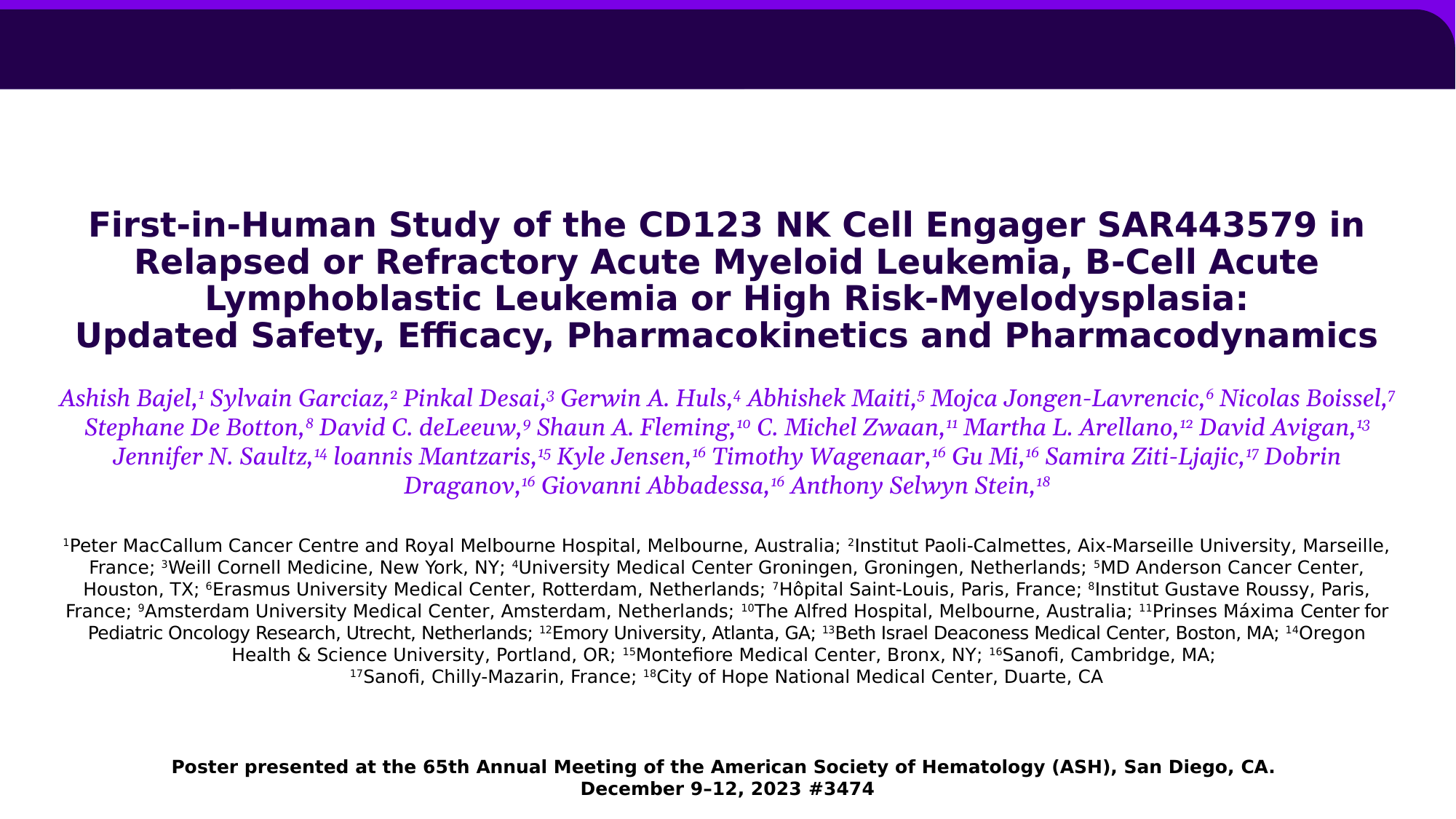

# First-in-Human Study of the CD123 NK Cell Engager SAR443579 in Relapsed or Refractory Acute Myeloid Leukemia, B-Cell Acute Lymphoblastic Leukemia or High Risk-Myelodysplasia: Updated Safety, Efficacy, Pharmacokinetics and Pharmacodynamics
Ashish Bajel,1 Sylvain Garciaz,2 Pinkal Desai,3 Gerwin A. Huls,4 Abhishek Maiti,5 Mojca Jongen-Lavrencic,6 Nicolas Boissel,7 Stephane De Botton,8 David C. deLeeuw,9 Shaun A. Fleming,10 C. Michel Zwaan,11 Martha L. Arellano,12 David Avigan,13 Jennifer N. Saultz,14 loannis Mantzaris,15 Kyle Jensen,16 Timothy Wagenaar,16 Gu Mi,16 Samira Ziti-Ljajic,17 Dobrin Draganov,16 Giovanni Abbadessa,16 Anthony Selwyn Stein,18
1Peter MacCallum Cancer Centre and Royal Melbourne Hospital, Melbourne, Australia; 2Institut Paoli-Calmettes, Aix-Marseille University, Marseille, France; 3Weill Cornell Medicine, New York, NY; 4University Medical Center Groningen, Groningen, Netherlands; 5MD Anderson Cancer Center, Houston, TX; 6Erasmus University Medical Center, Rotterdam, Netherlands; 7Hôpital Saint-Louis, Paris, France; 8Institut Gustave Roussy, Paris, France; 9Amsterdam University Medical Center, Amsterdam, Netherlands; 10The Alfred Hospital, Melbourne, Australia; 11Prinses Máxima Center for Pediatric Oncology Research, Utrecht, Netherlands; 12Emory University, Atlanta, GA; 13Beth Israel Deaconess Medical Center, Boston, MA; 14Oregon Health & Science University, Portland, OR; 15Montefiore Medical Center, Bronx, NY; 16Sanofi, Cambridge, MA;
17Sanofi, Chilly-Mazarin, France; 18City of Hope National Medical Center, Duarte, CA
Poster presented at the 65th Annual Meeting of the American Society of Hematology (ASH), San Diego, CA.
December 9–12, 2023 #3474